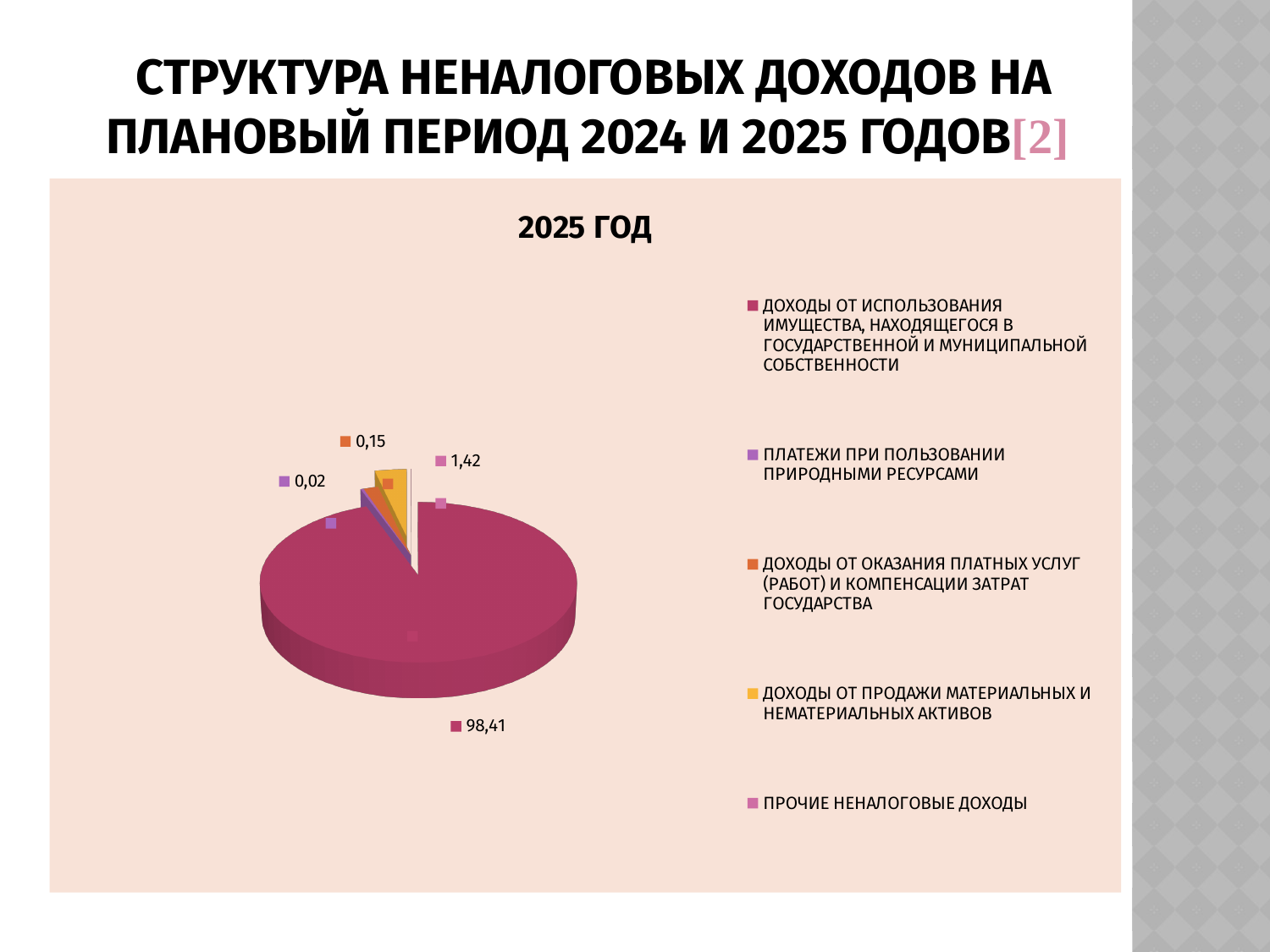

# СТРУКТУРА НЕНАЛОГОВЫХ ДОХОДОВ НА ПЛАНОВЫЙ ПЕРИОД 2024 И 2025 ГОДОВ[2]

[unsupported chart]